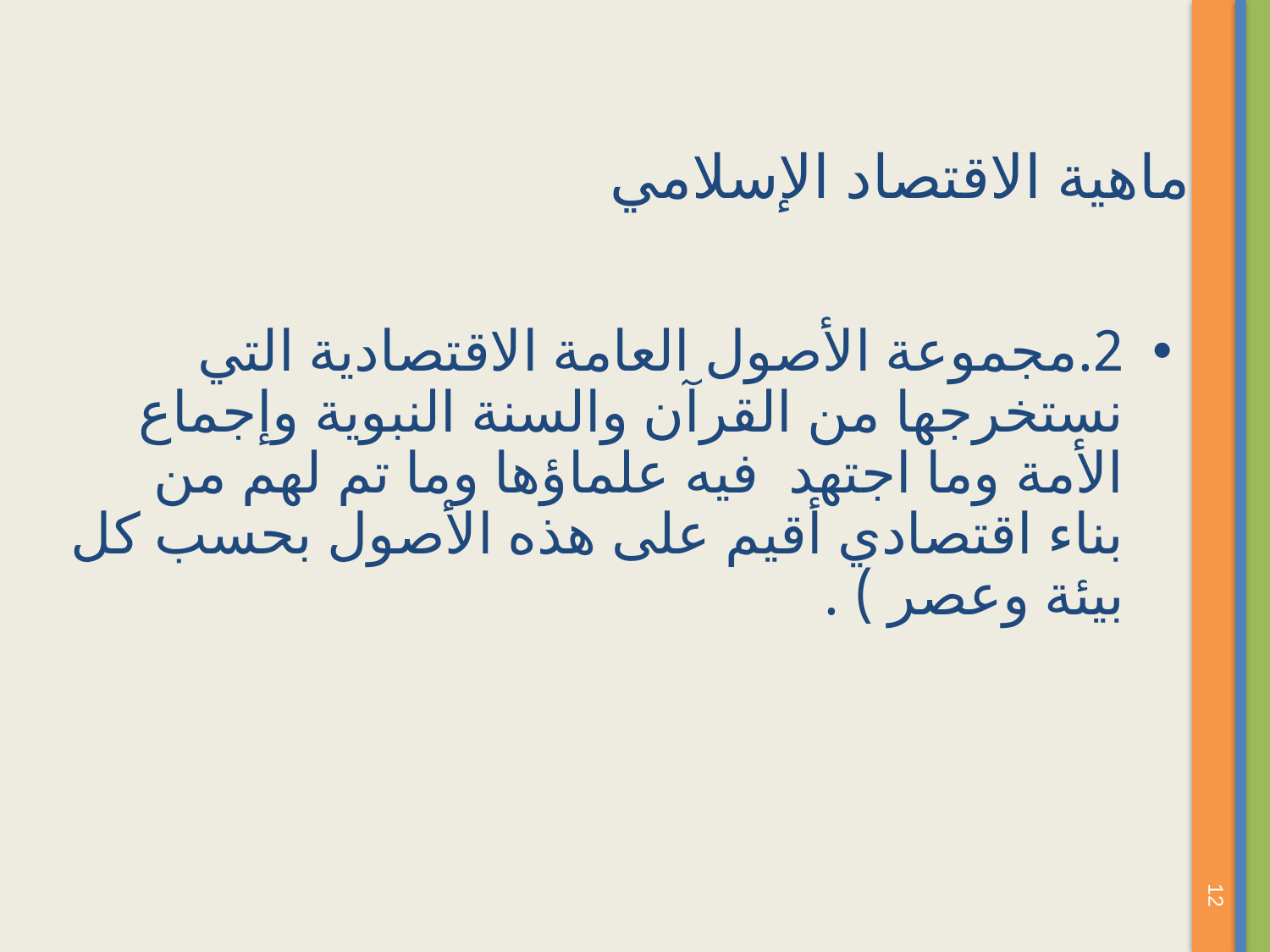

# ماهية الاقتصاد الإسلامي
2.	مجموعة الأصول العامة الاقتصادية التي نستخرجها من القرآن والسنة النبوية وإجماع الأمة وما اجتهد  فيه علماؤها وما تم لهم من بناء اقتصادي أقيم على هذه الأصول بحسب كل بيئة وعصر ) .

12